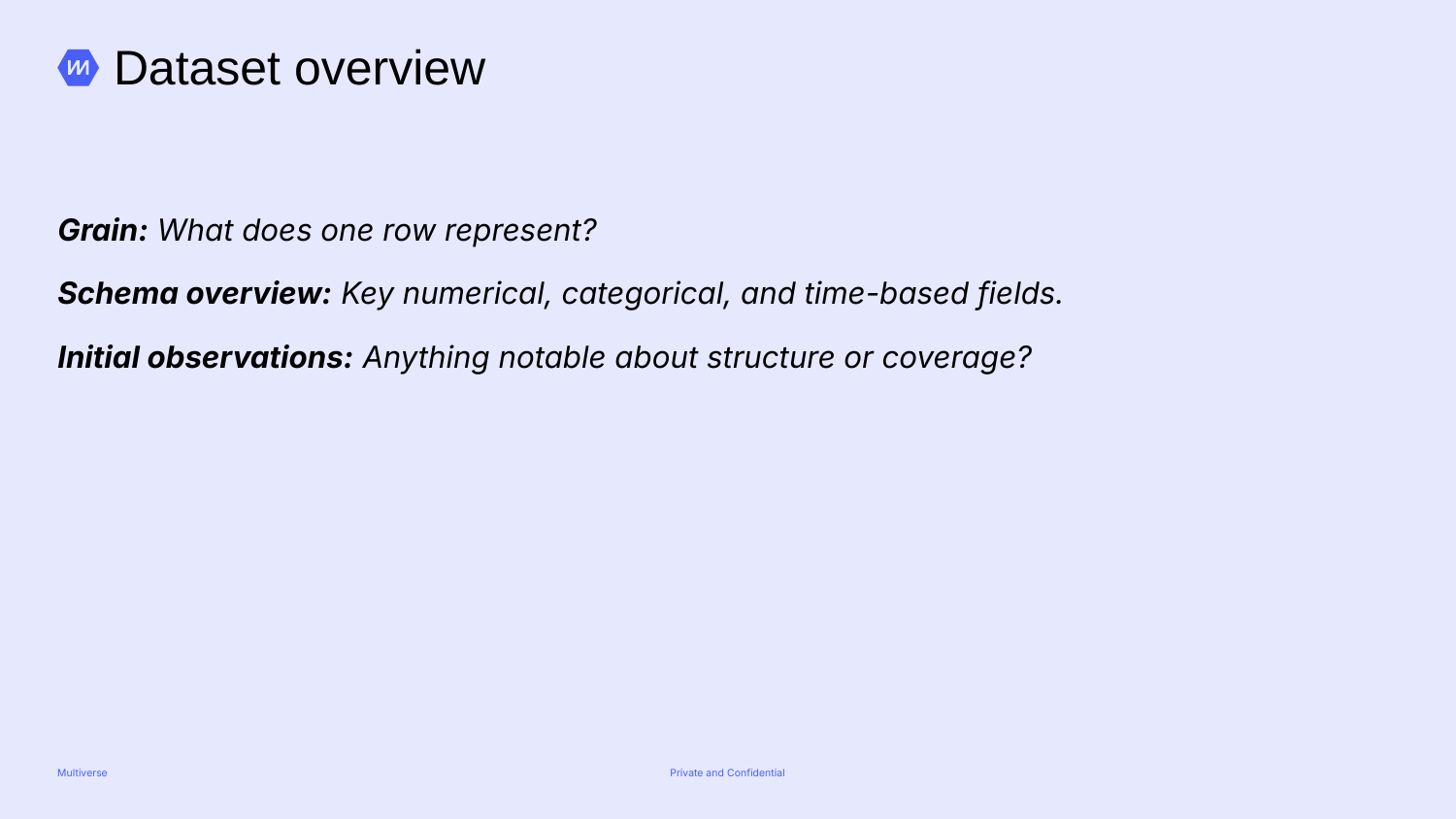

Dataset overview
Grain: What does one row represent?
Schema overview: Key numerical, categorical, and time-based fields.
Initial observations: Anything notable about structure or coverage?